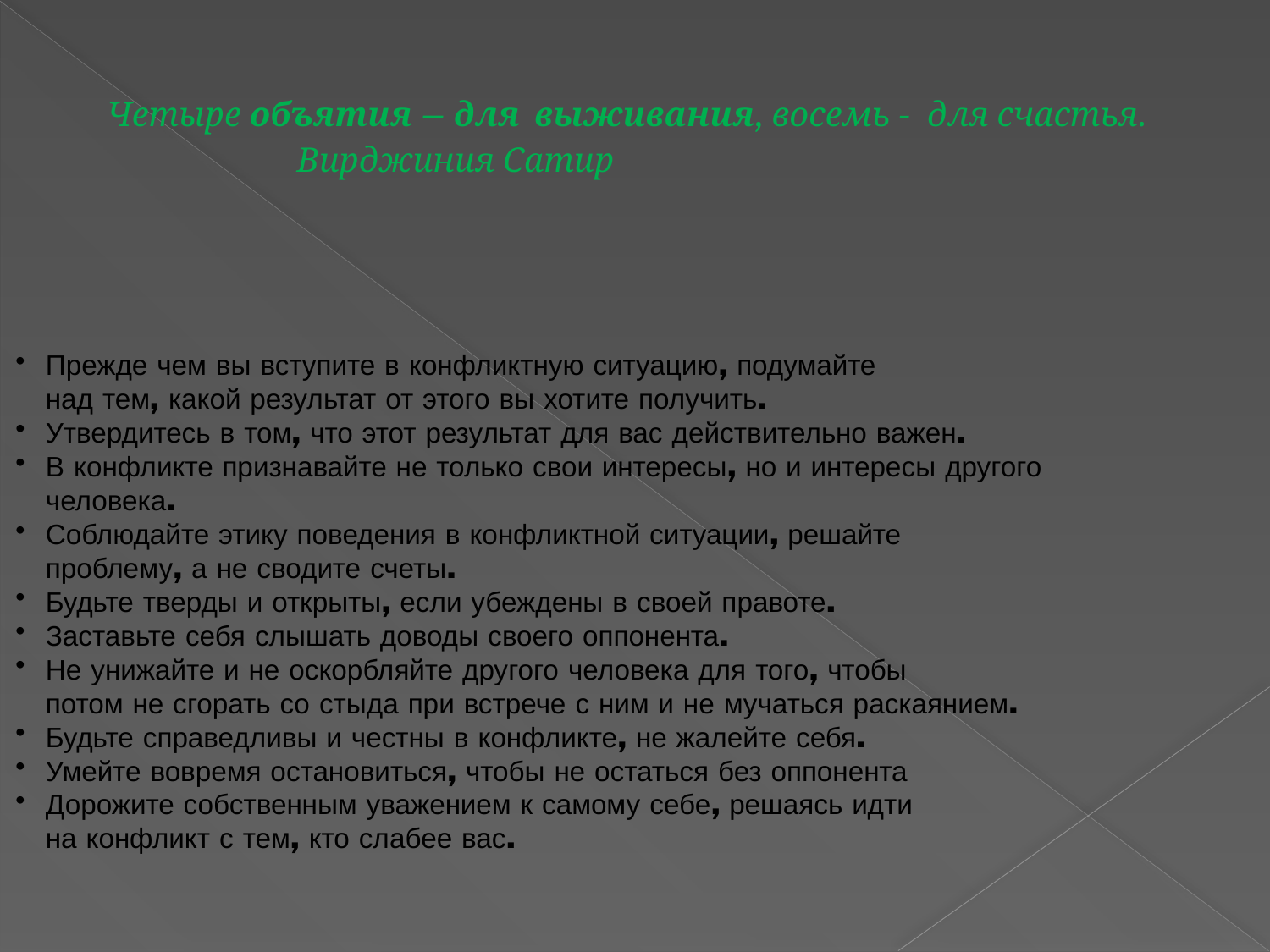

# Четыре объятия – для выживания, восемь -  для счастья. Вирджиния Сатир

Прежде чем вы вступите в конфликтную ситуацию, подумайте
над тем, какой результат от этого вы хотите получить.
Утвердитесь в том, что этот результат для вас действительно важен.
В конфликте признавайте не только свои интересы, но и интересы другого человека.
Соблюдайте этику поведения в конфликтной ситуации, решайте
проблему, а не сводите счеты.
Будьте тверды и открыты, если убеждены в своей правоте.
Заставьте себя слышать доводы своего оппонента.
Не унижайте и не оскорбляйте другого человека для того, чтобы
потом не сгорать со стыда при встрече с ним и не мучаться раскаянием.
Будьте справедливы и честны в конфликте, не жалейте себя.
Умейте вовремя остановиться, чтобы не остаться без оппонента
Дорожите собственным уважением к самому себе, решаясь идти
на конфликт с тем, кто слабее вас.